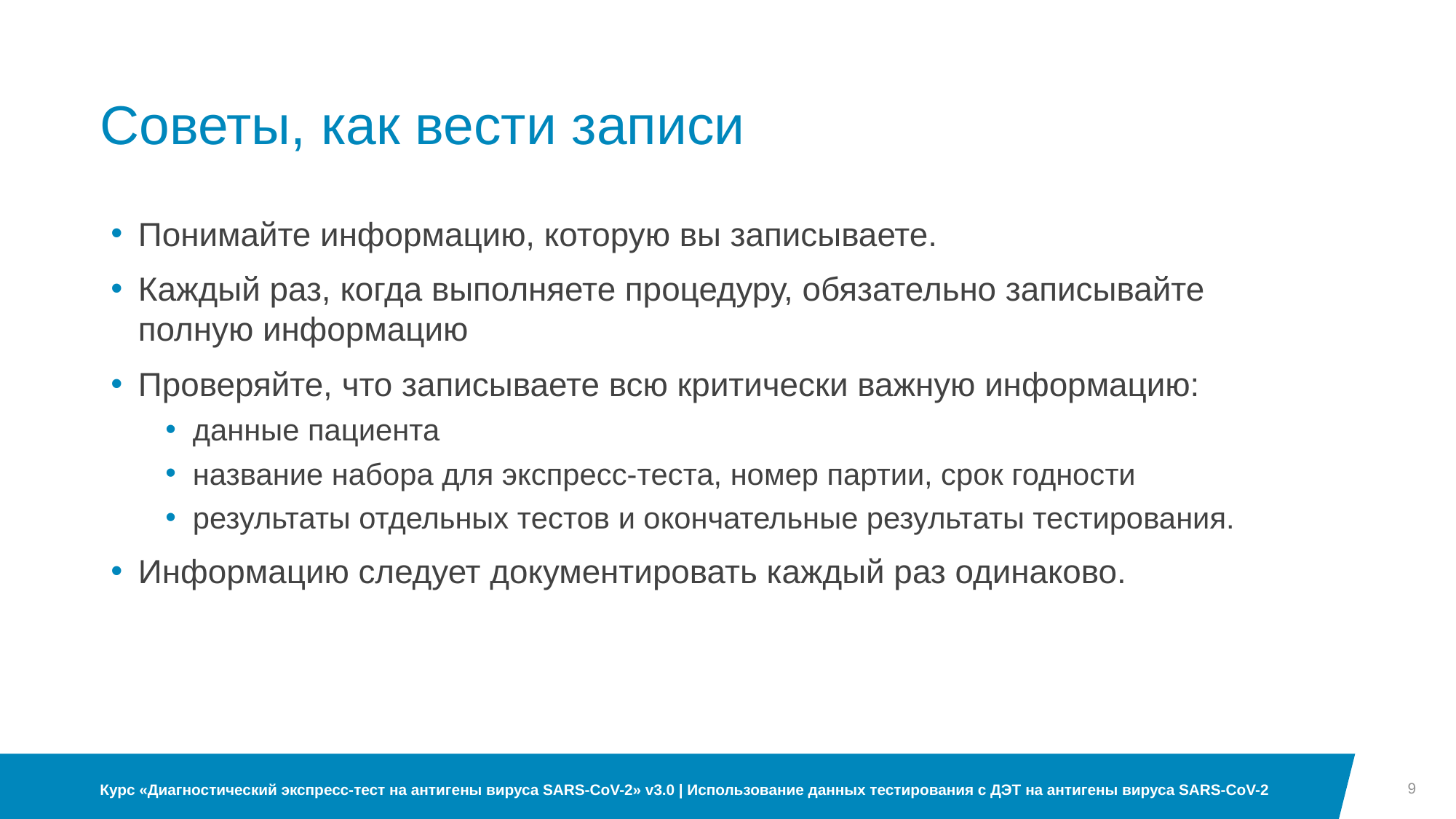

# Советы, как вести записи
Понимайте информацию, которую вы записываете.
Каждый раз, когда выполняете процедуру, обязательно записывайте полную информацию
Проверяйте, что записываете всю критически важную информацию:
данные пациента
название набора для экспресс-теста, номер партии, срок годности
результаты отдельных тестов и окончательные результаты тестирования.
Информацию следует документировать каждый раз одинаково.

9
Курс «Диагностический экспресс-тест на антигены вируса SARS-CoV-2» v3.0 | Использование данных тестирования с ДЭТ на антигены вируса SARS-CoV-2